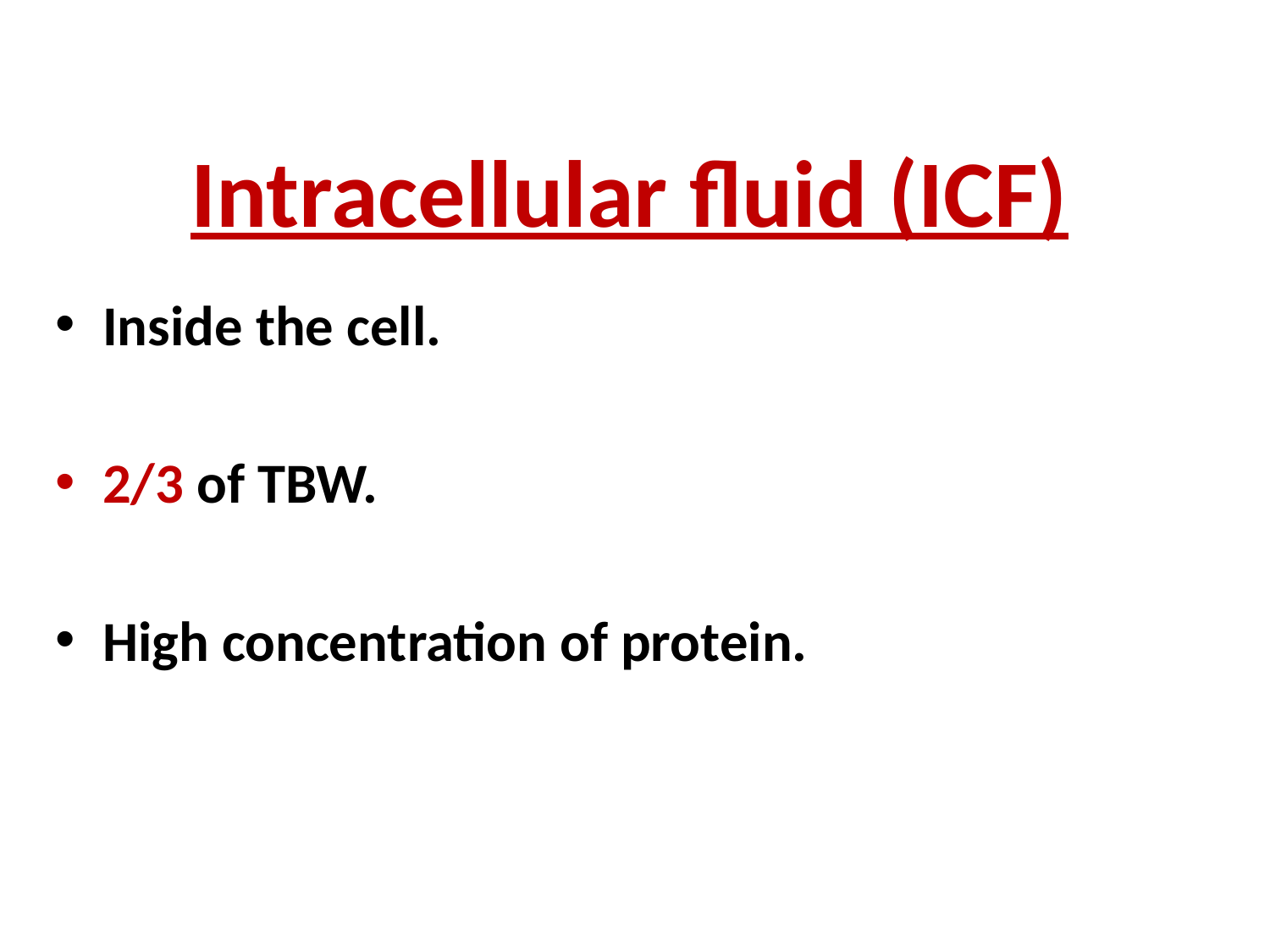

# Intracellular fluid (ICF)
Inside the cell.

2/3 of TBW.

High concentration of protein.